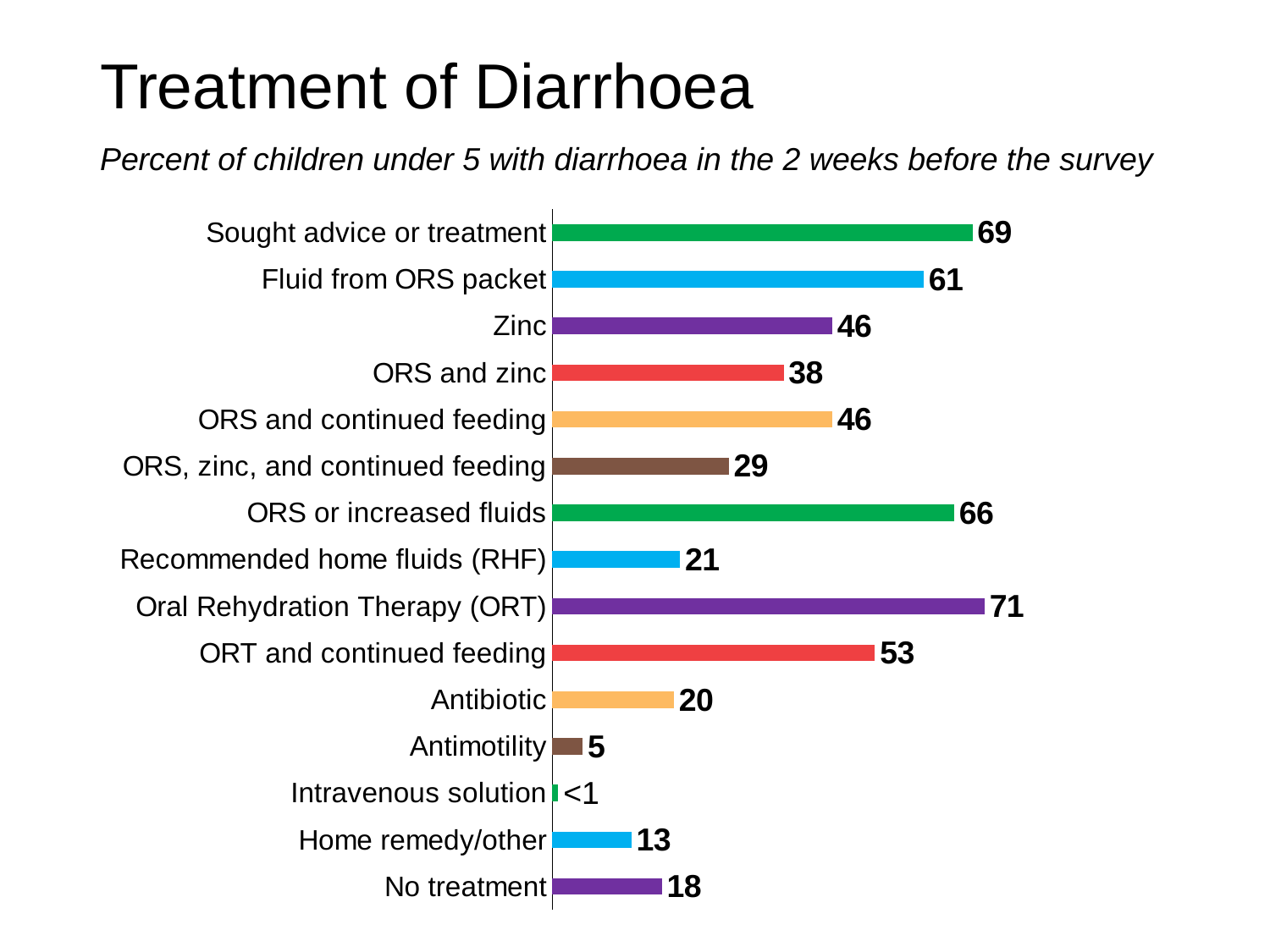

# Treatment of Diarrhoea
Percent of children under 5 with diarrhoea in the 2 weeks before the survey

### Chart

| Category | Column3 |
|---|---|
| No treatment | 18.0 |
| Home remedy/other | 13.0 |
| Intravenous solution | 1.0 |
| Antimotility | 5.0 |
| Antibiotic | 20.0 |
| ORT and continued feeding | 53.0 |
| Oral Rehydration Therapy (ORT) | 71.0 |
| Recommended home fluids (RHF) | 21.0 |
| ORS or increased fluids | 66.0 |
| ORS, zinc, and continued feeding | 29.0 |
| ORS and continued feeding | 46.0 |
| ORS and zinc | 38.0 |
| Zinc | 46.0 |
| Fluid from ORS packet | 61.0 |
| Sought advice or treatment | 69.0 |